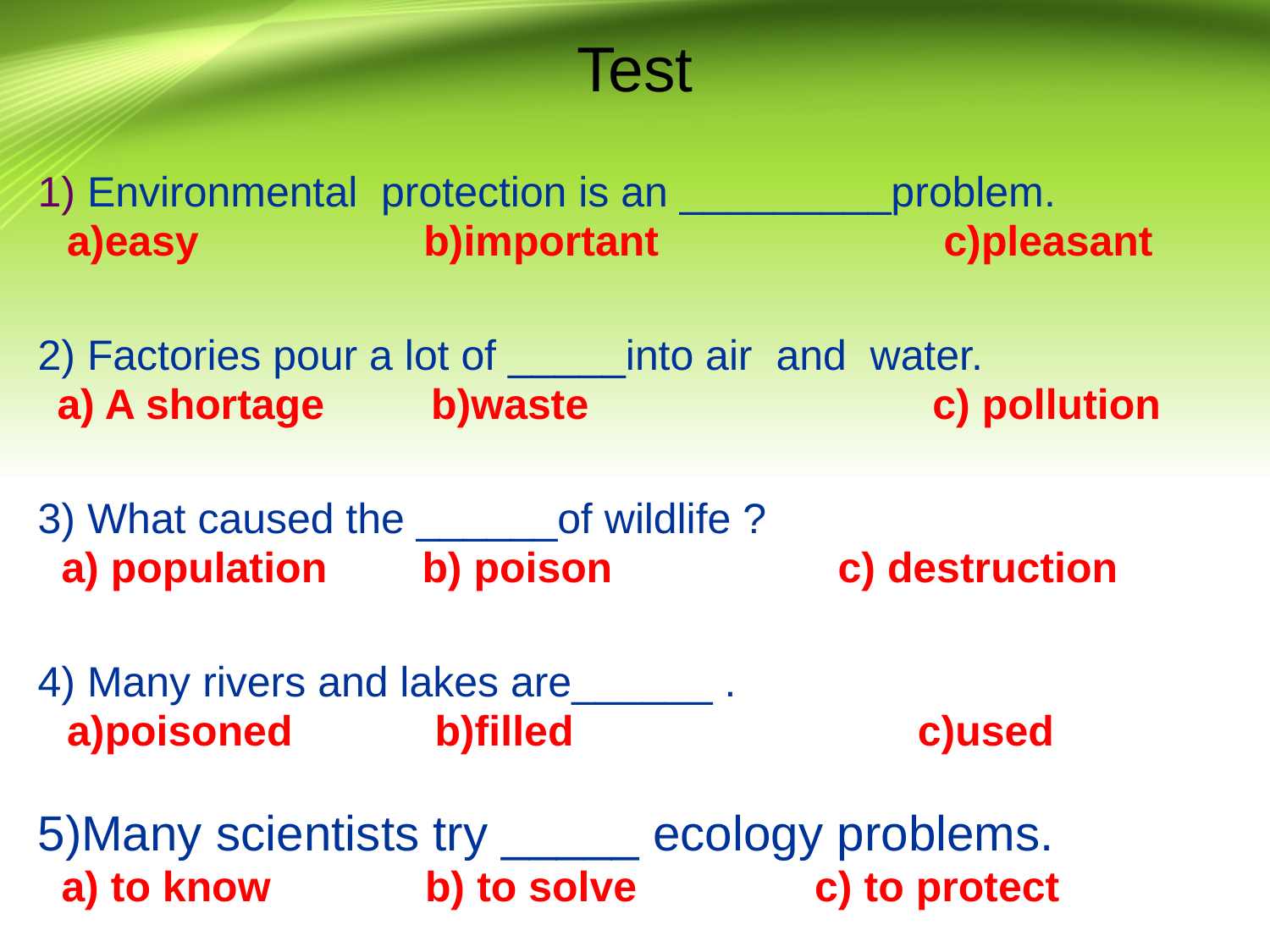

# Test

1) Environmental  protection is an _________problem.
   a)easy                   b)important                        c)pleasant

2) Factories pour a lot of _____into air  and  water.
  a) A shortage         b)waste                             c) pollution

3) What caused the ______of wildlife ?
  a) population        b) poison                   c) destruction

4) Many rivers and lakes are______ .
   a)poisoned            b)filled                             c)used

5)Many scientists try _____ ecology problems.
  a) to know             b) to solve               c) to protect